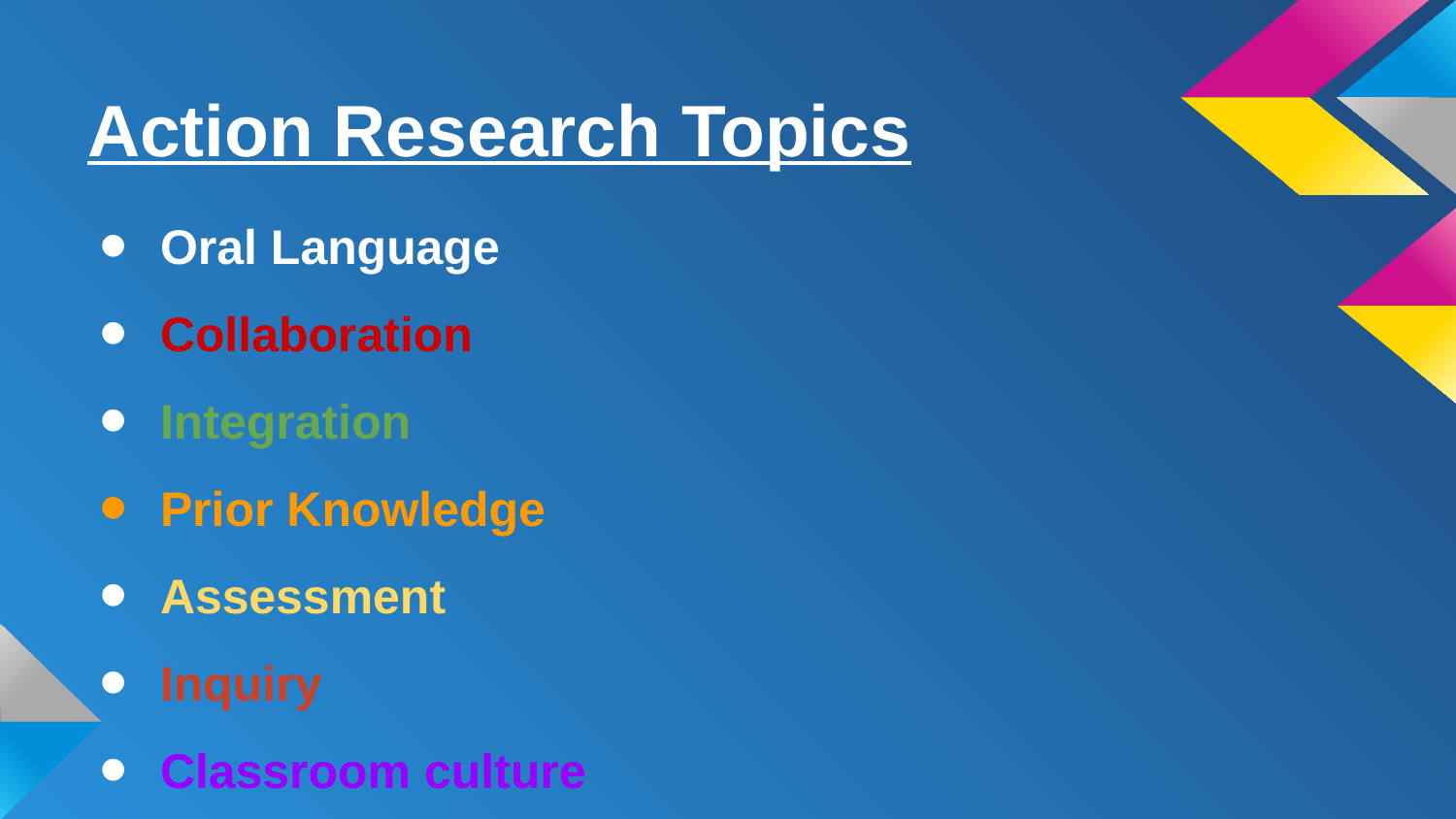

# Action Research Topics
Oral Language
Collaboration
Integration
Prior Knowledge
Assessment
Inquiry
Classroom culture